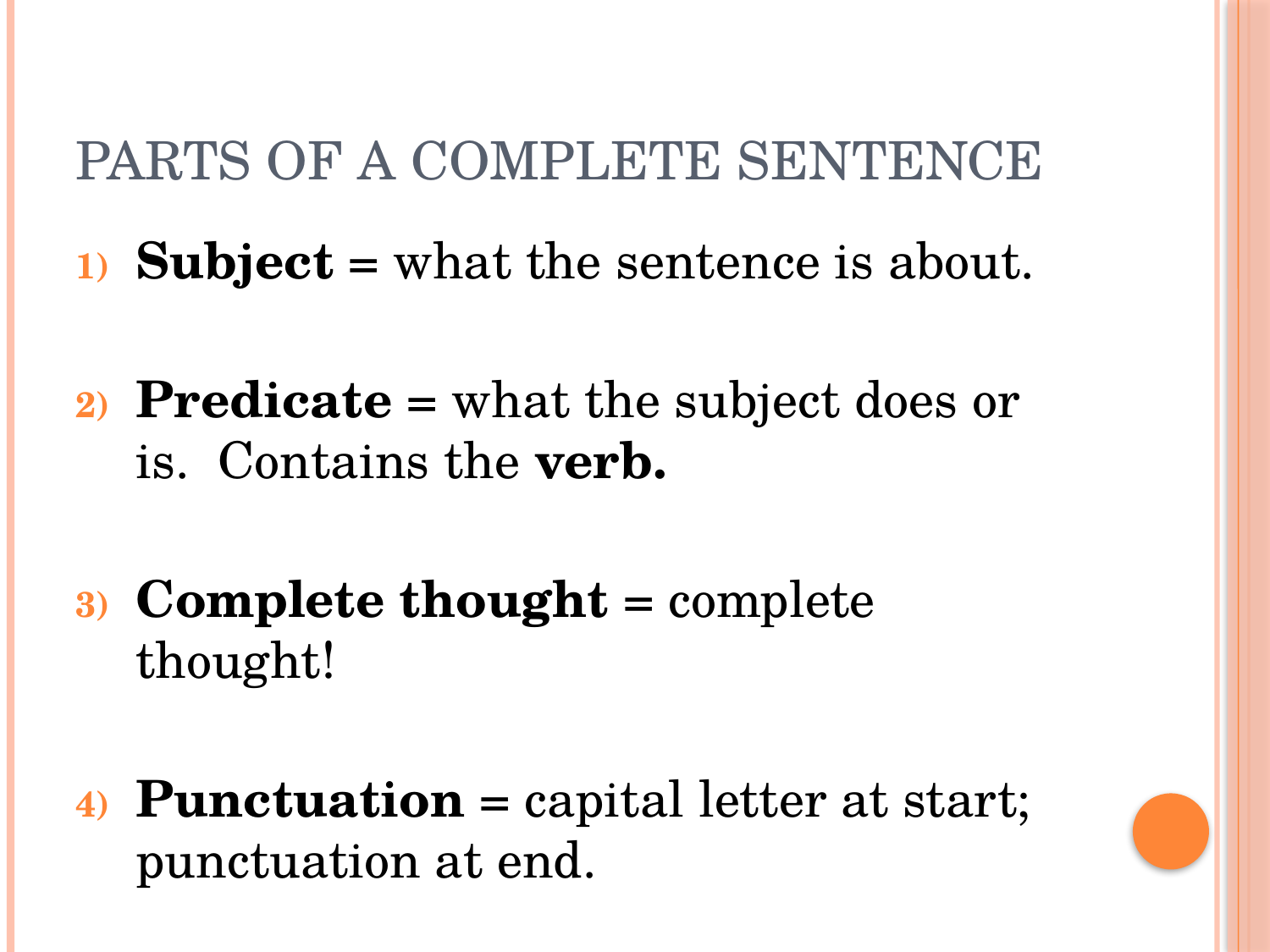

# Parts of a complete sentence
Subject = what the sentence is about.

Predicate = what the subject does or is.  Contains the verb.

Complete thought = complete thought!

Punctuation = capital letter at start; punctuation at end.